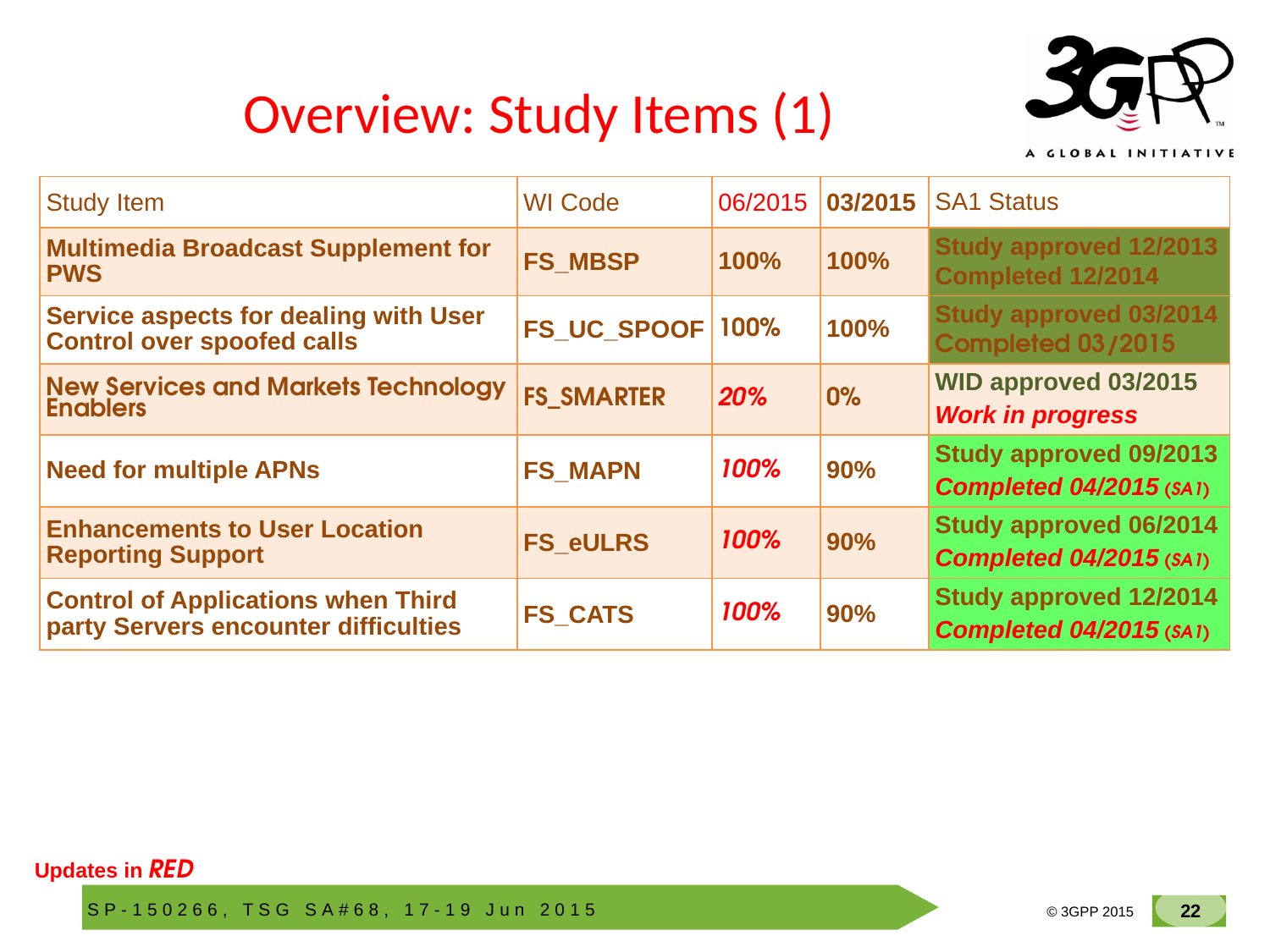

# Overview: Study Items (1)
| Study Item | WI Code | 06/2015 | 03/2015 | SA1 Status |
| --- | --- | --- | --- | --- |
| Multimedia Broadcast Supplement for PWS | FS\_MBSP | 100% | 100% | Study approved 12/2013 Completed 12/2014 |
| Service aspects for dealing with User Control over spoofed calls | FS\_UC\_SPOOF | 100% | 100% | Study approved 03/2014 Completed 03/2015 |
| New Services and Markets Technology Enablers | FS\_SMARTER | 20% | 0% | WID approved 03/2015 Work in progress |
| Need for multiple APNs | FS\_MAPN | 100% | 90% | Study approved 09/2013 Completed 04/2015 (SA1) |
| Enhancements to User Location Reporting Support | FS\_eULRS | 100% | 90% | Study approved 06/2014 Completed 04/2015 (SA1) |
| Control of Applications when Third party Servers encounter difficulties | FS\_CATS | 100% | 90% | Study approved 12/2014 Completed 04/2015 (SA1) |
Updates in RED